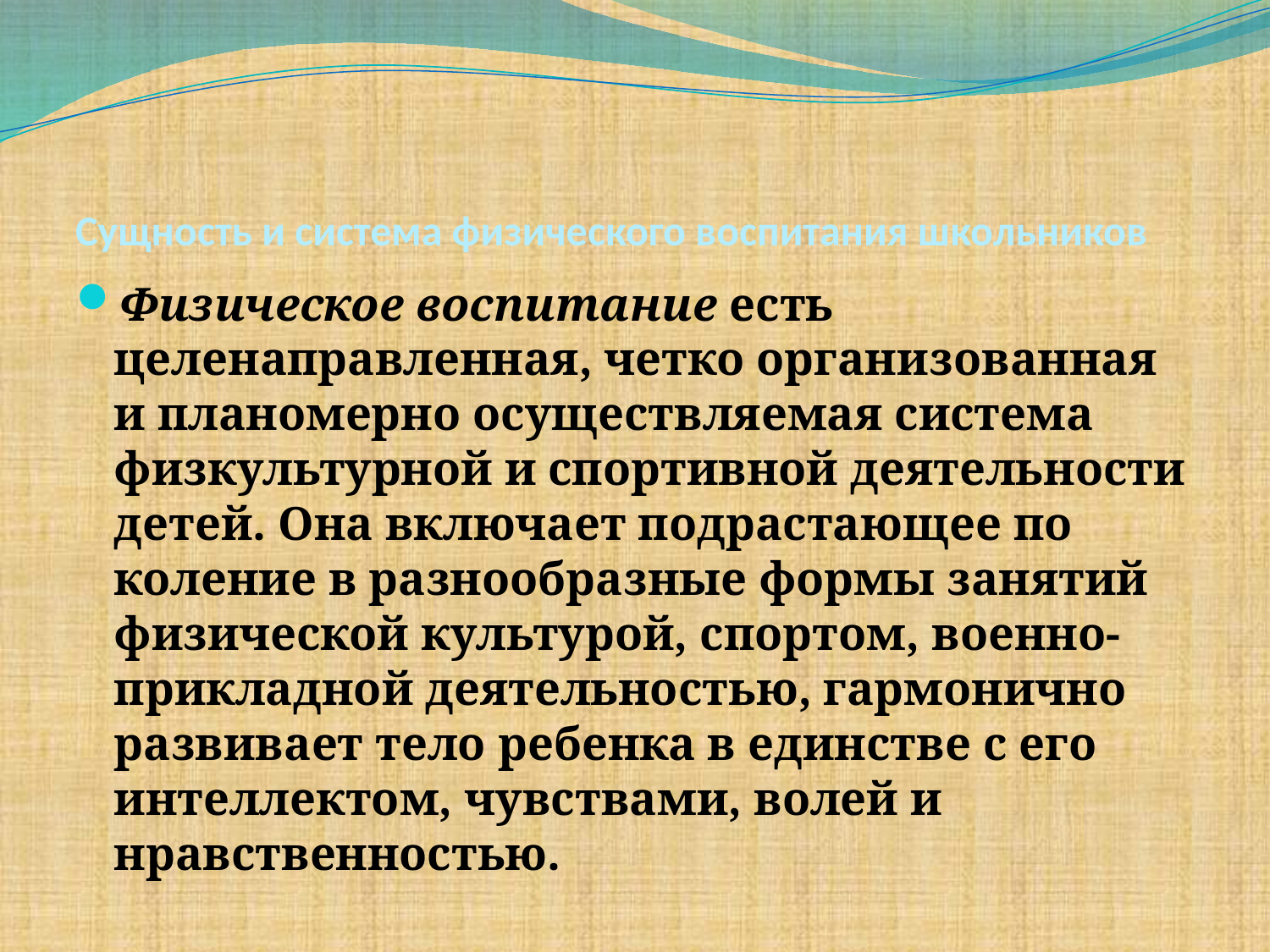

# Сущность и система физического воспитания школьников
Физическое воспитание есть целенаправленная, четко органи­зованная и планомерно осуществляемая система физкультурной и спортивной деятельности детей. Она включает подрастающее по­коление в разнообразные формы занятий физической культурой, спортом, военно-прикладной деятельностью, гармонично развивает тело ребенка в единстве с его интеллектом, чувствами, волей и нравственностью.